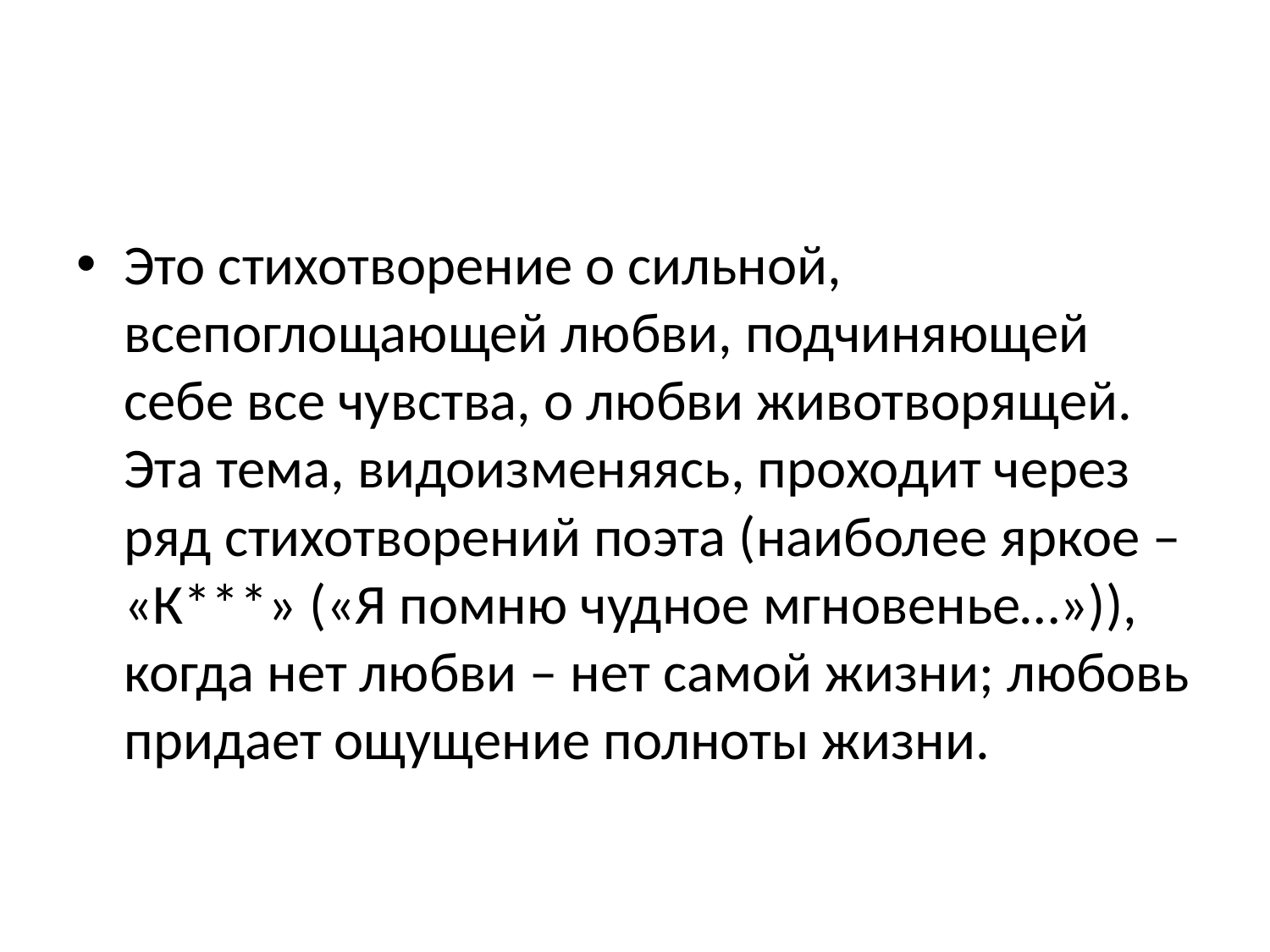

#
Это стихотворение о сильной, всепоглощающей любви, подчиняющей себе все чувства, о любви животворящей. Эта тема, видоизменяясь, проходит через ряд стихотворений поэта (наиболее яркое – «К***» («Я помню чудное мгновенье…»)), когда нет любви – нет самой жизни; любовь придает ощущение полноты жизни.